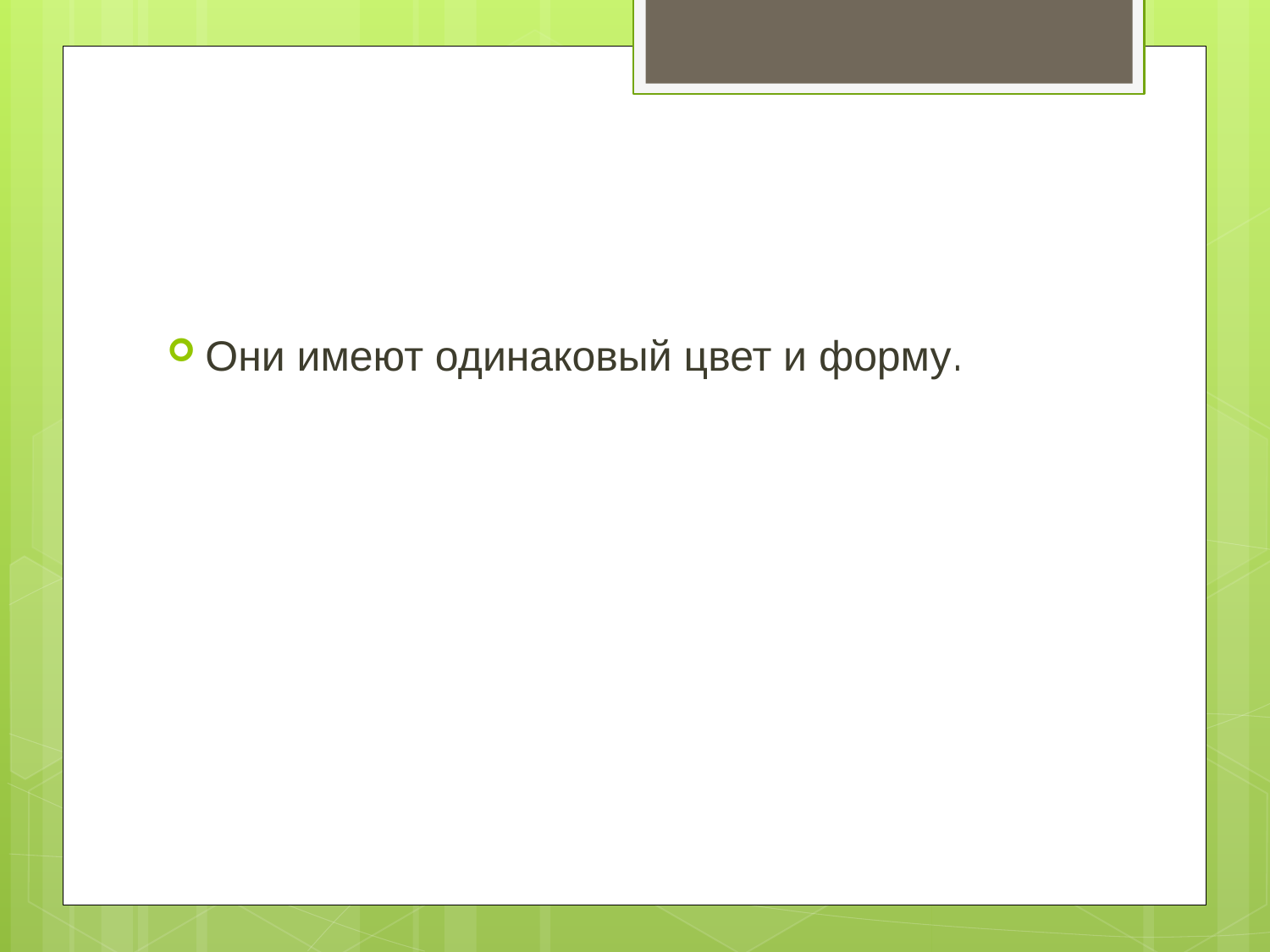

#
Они имеют одинаковый цвет и форму.